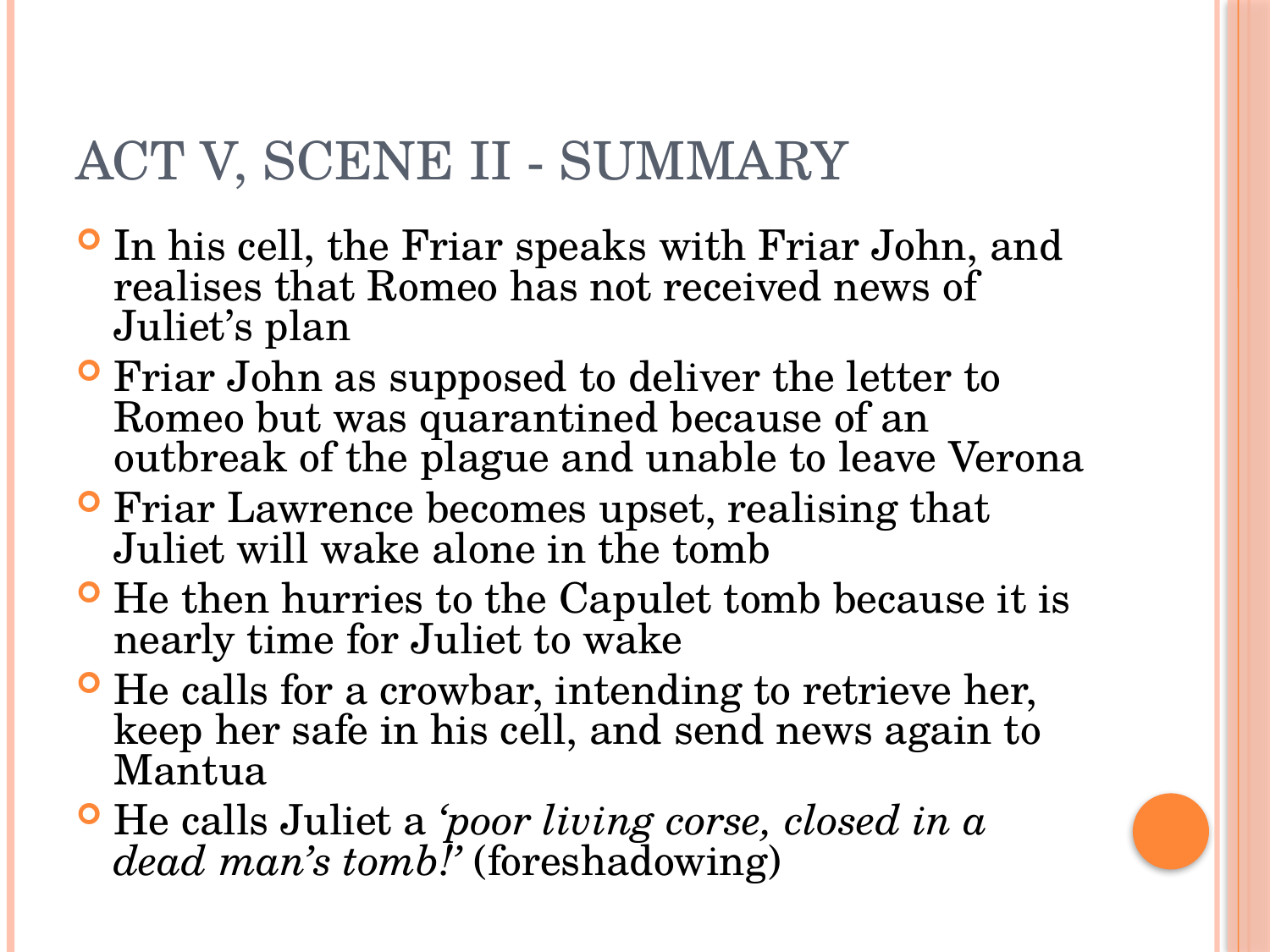

# Act V, Scene ii - Summary
In his cell, the Friar speaks with Friar John, and realises that Romeo has not received news of Juliet’s plan
Friar John as supposed to deliver the letter to Romeo but was quarantined because of an outbreak of the plague and unable to leave Verona
Friar Lawrence becomes upset, realising that Juliet will wake alone in the tomb
He then hurries to the Capulet tomb because it is nearly time for Juliet to wake
He calls for a crowbar, intending to retrieve her, keep her safe in his cell, and send news again to Mantua
He calls Juliet a ‘poor living corse, closed in a dead man’s tomb!’ (foreshadowing)